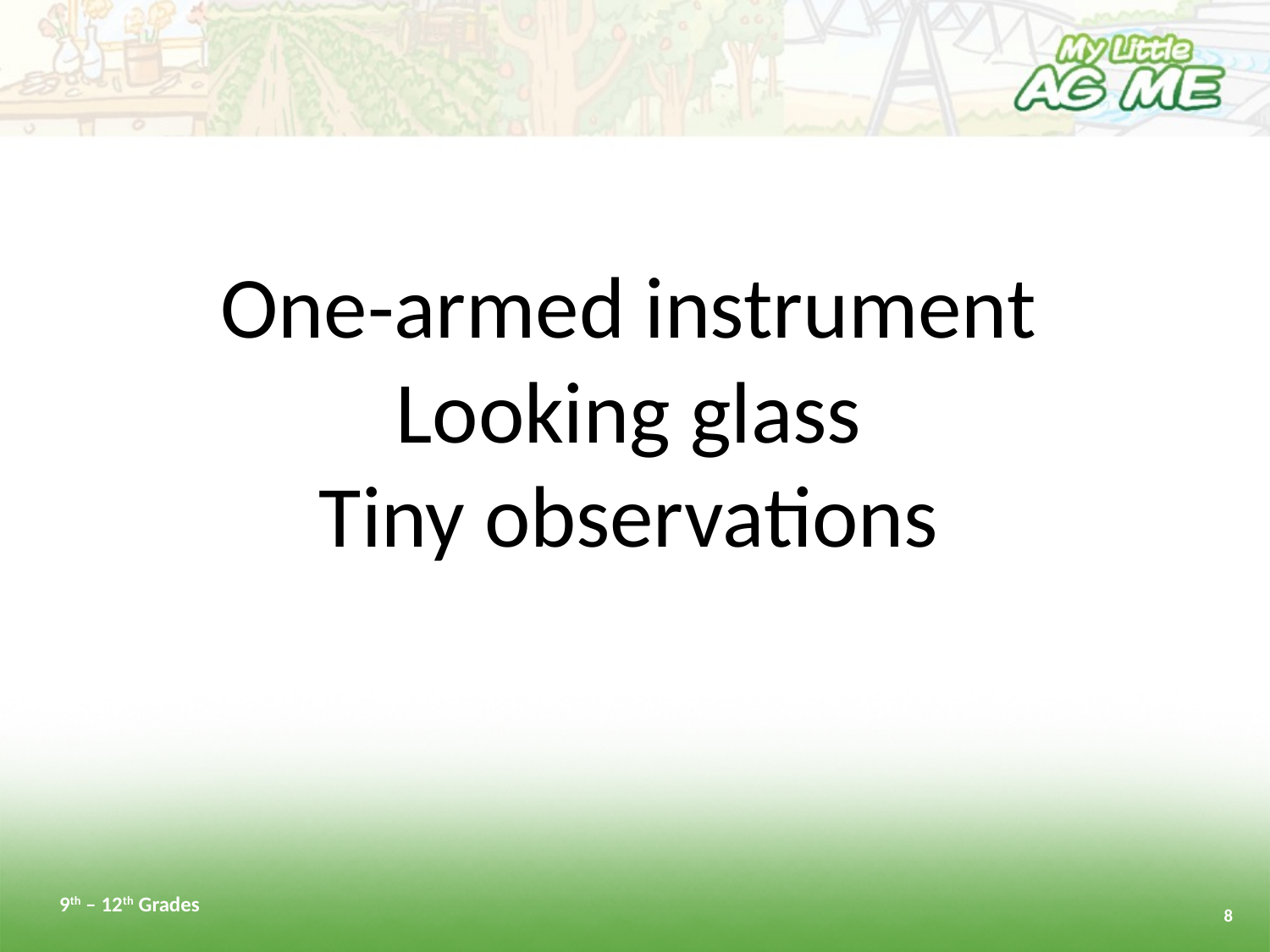

#
One-armed instrument
Looking glass
Tiny observations